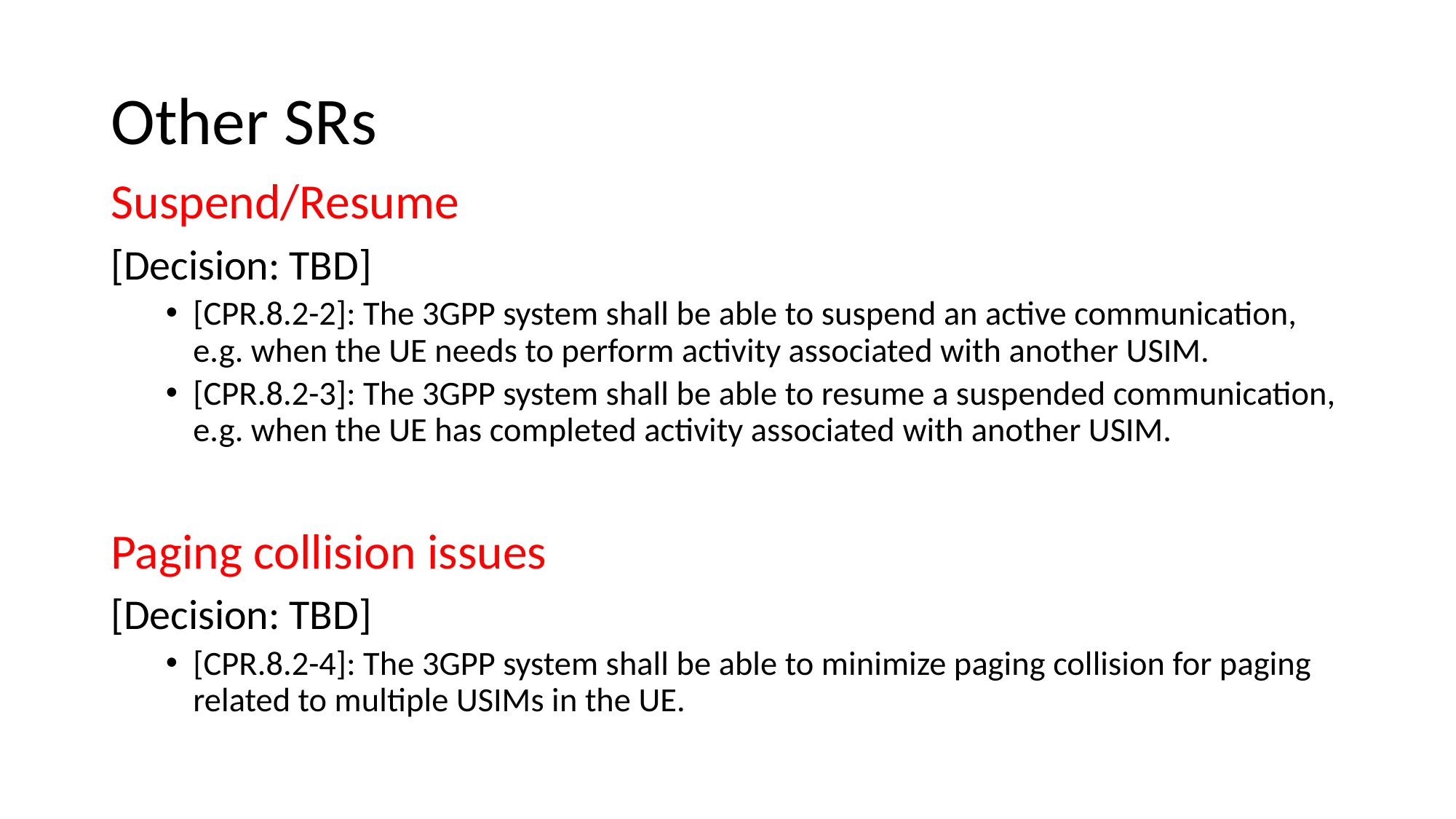

# Other SRs
Suspend/Resume
[Decision: TBD]
[CPR.8.2-2]: The 3GPP system shall be able to suspend an active communication, e.g. when the UE needs to perform activity associated with another USIM.
[CPR.8.2-3]: The 3GPP system shall be able to resume a suspended communication, e.g. when the UE has completed activity associated with another USIM.

Paging collision issues
[Decision: TBD]
[CPR.8.2-4]: The 3GPP system shall be able to minimize paging collision for paging related to multiple USIMs in the UE.